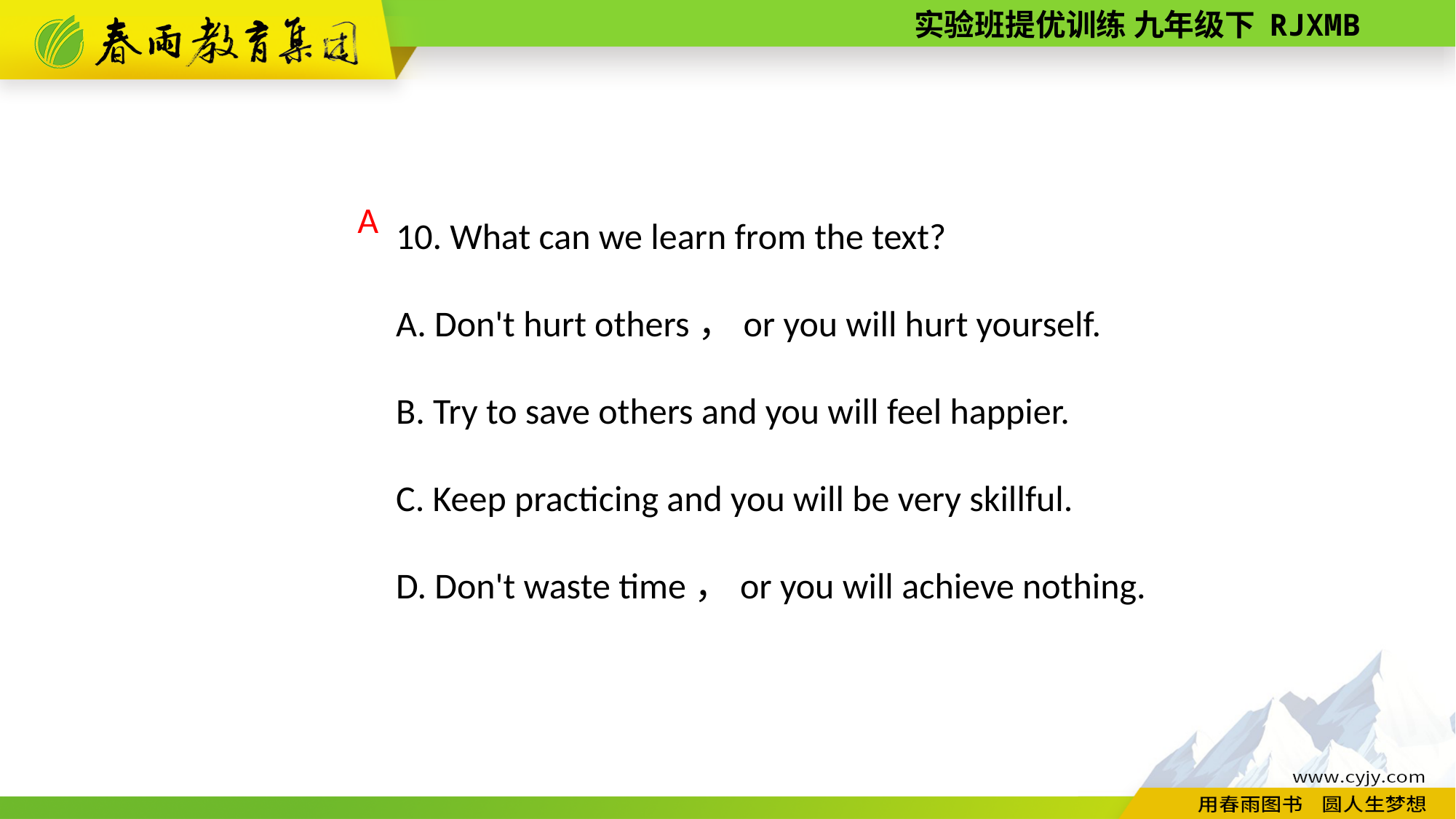

10. What can we learn from the text?
A. Don't hurt others，or you will hurt yourself.
B. Try to save others and you will feel happier.
C. Keep practicing and you will be very skillful.
D. Don't waste time，or you will achieve nothing.
A